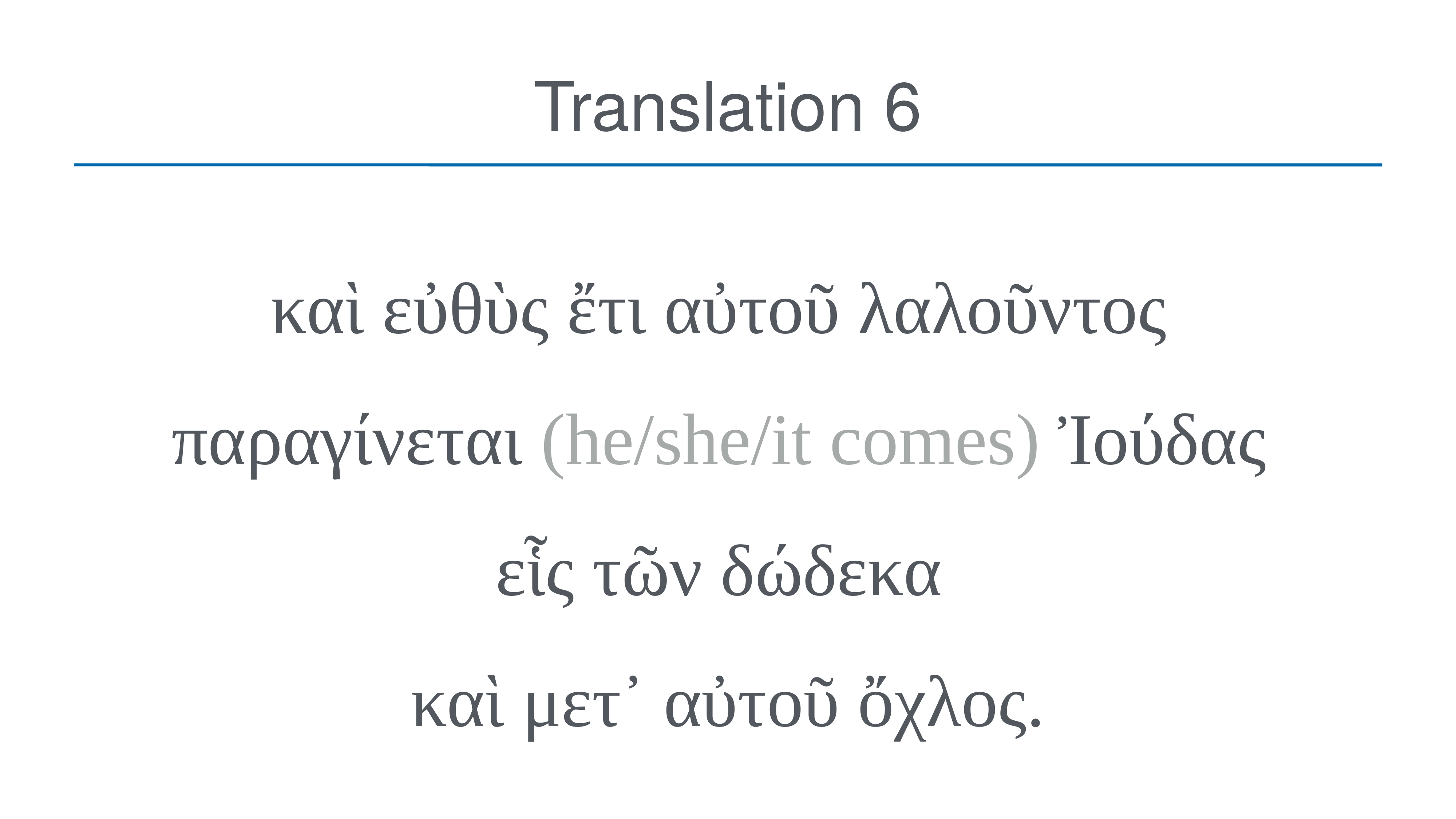

# Translation 6
καὶ εὐθὺς ἔτι αὐτοῦ λαλοῦντος
παραγίνεται (he/she/it comes) Ἰούδας
εἷς τῶν δώδεκα
καὶ μετ᾽ αὐτοῦ ὄχλος.